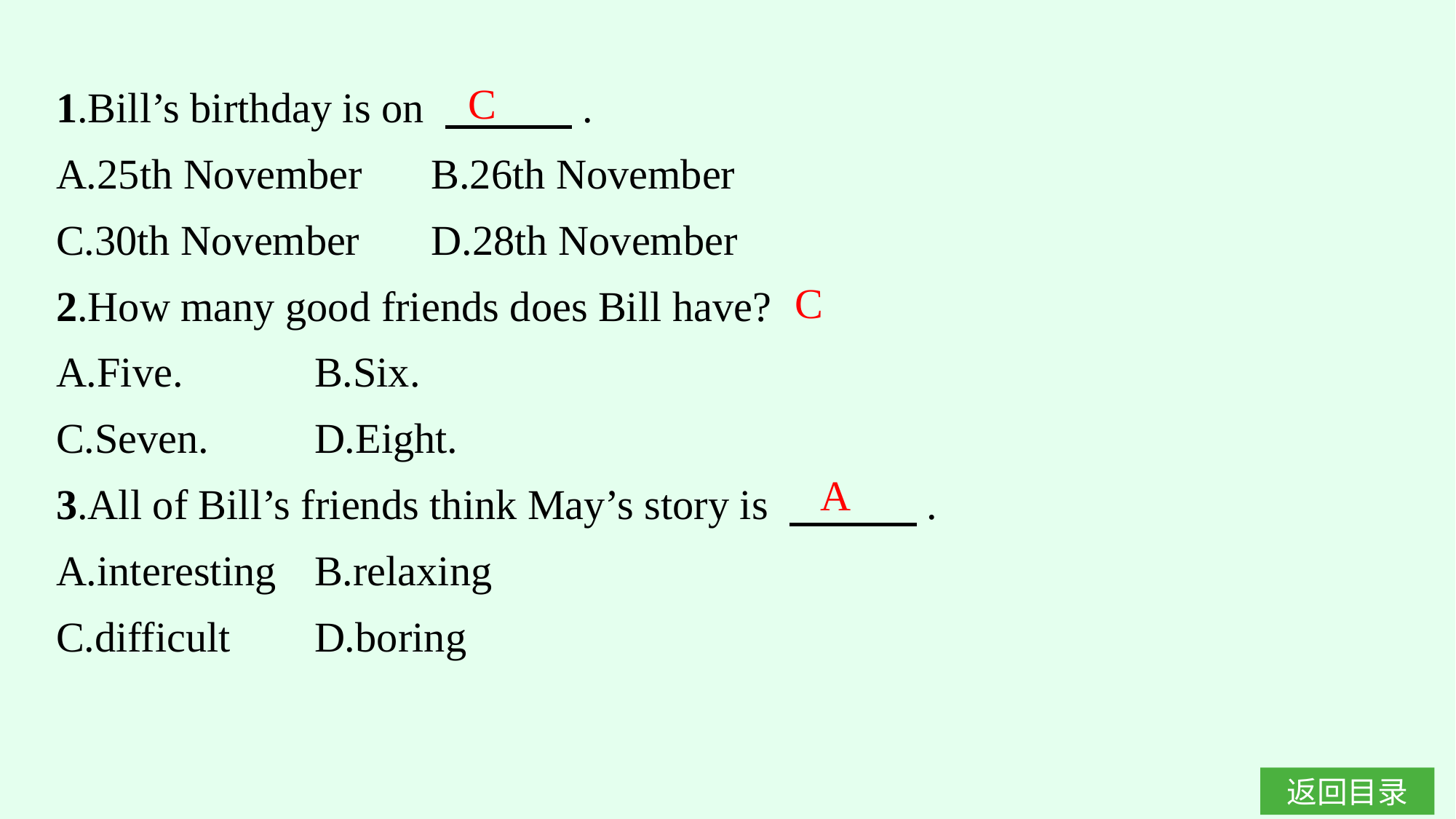

1.Bill’s birthday is on 　　　.
A.25th November	B.26th November
C.30th November	D.28th November
2.How many good friends does Bill have?
A.Five.		B.Six.
C.Seven.	D.Eight.
3.All of Bill’s friends think May’s story is 　　　.
A.interesting	B.relaxing
C.difficult	D.boring
C
C
A